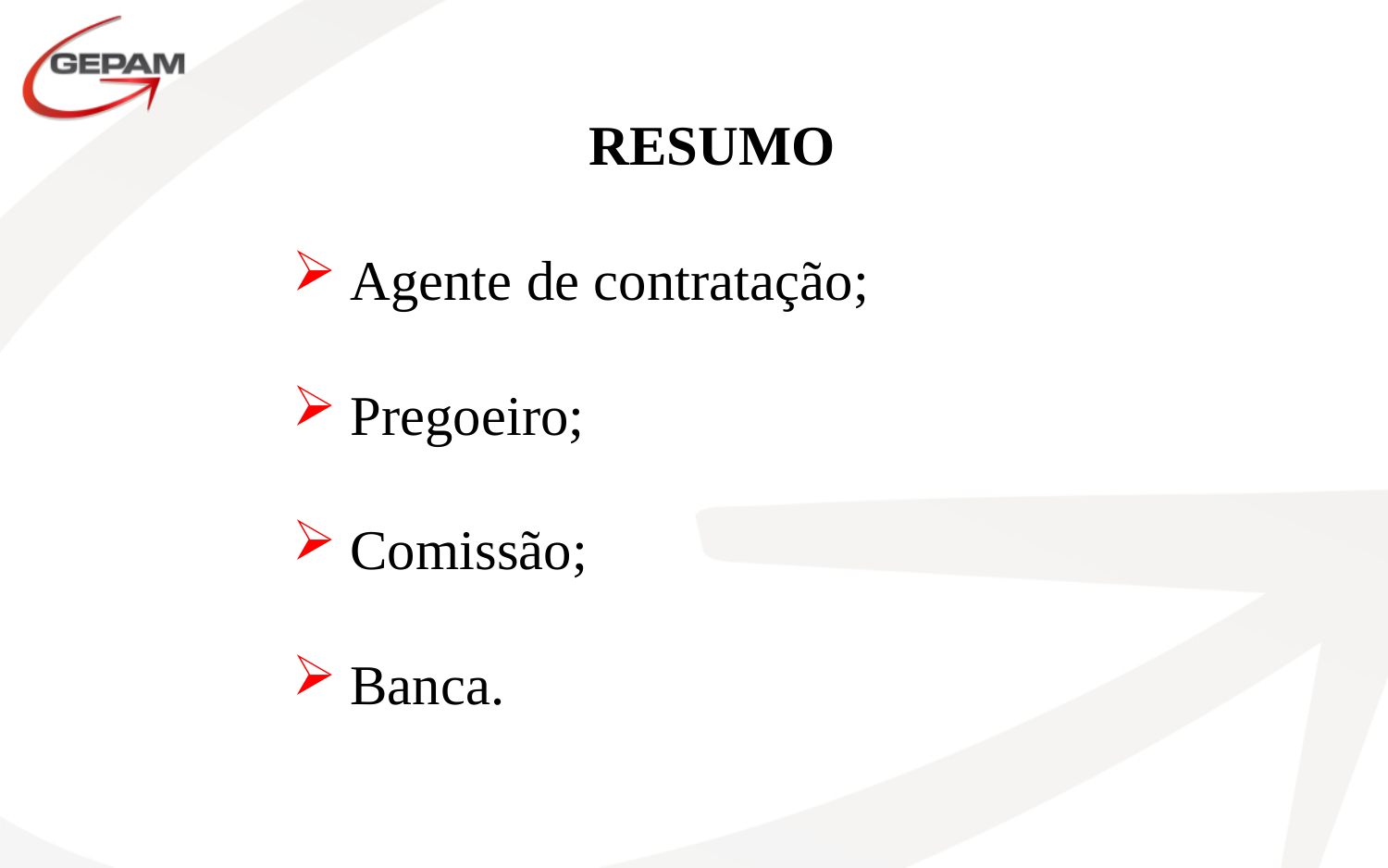

RESUMO

Agente de contratação;

Pregoeiro;

Comissão;

Banca.